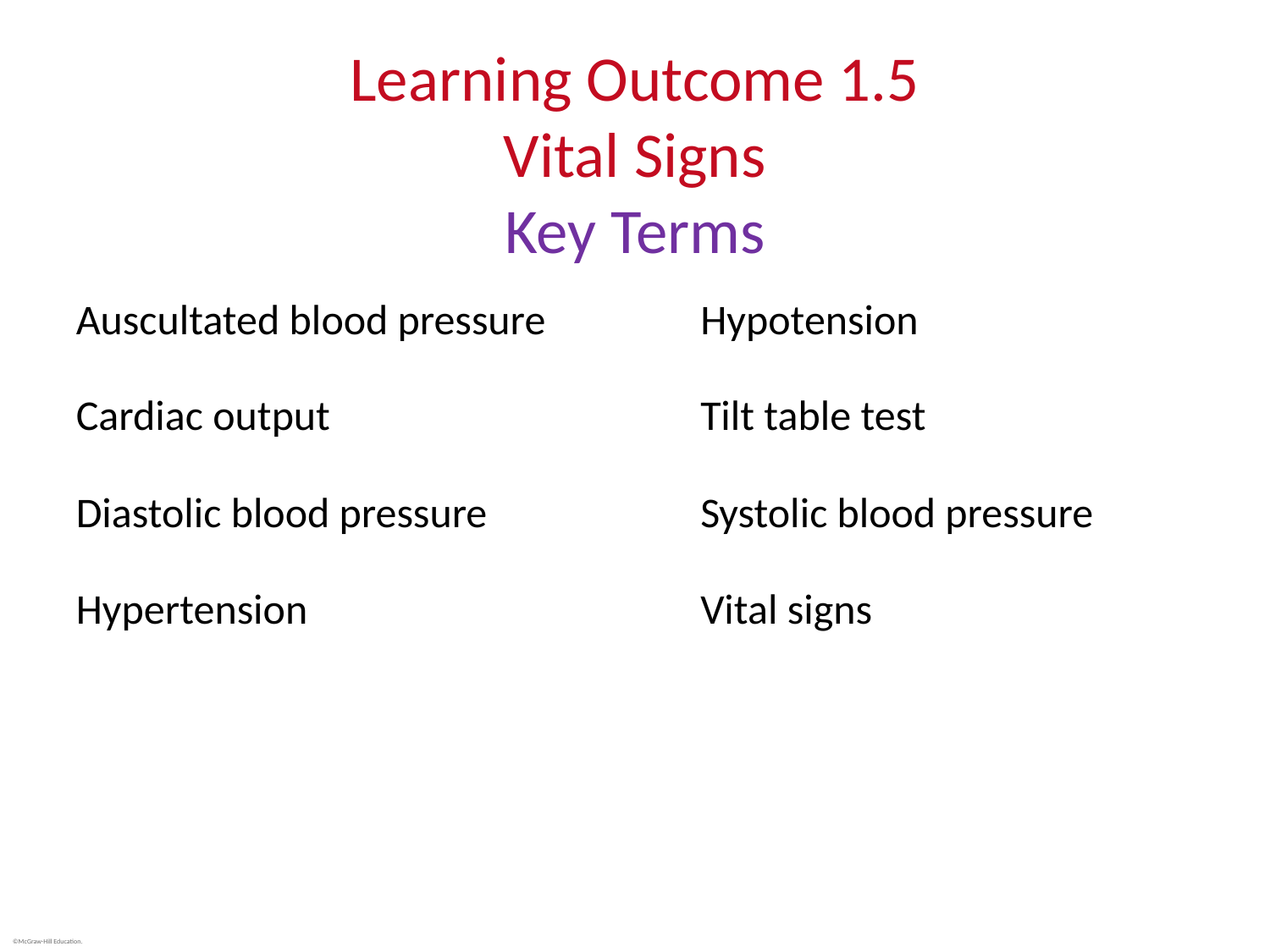

# Learning Outcome 1.5 Vital Signs Key Terms
Auscultated blood pressure
Cardiac output
Diastolic blood pressure
Hypertension

Hypotension
Tilt table test
Systolic blood pressure
Vital signs